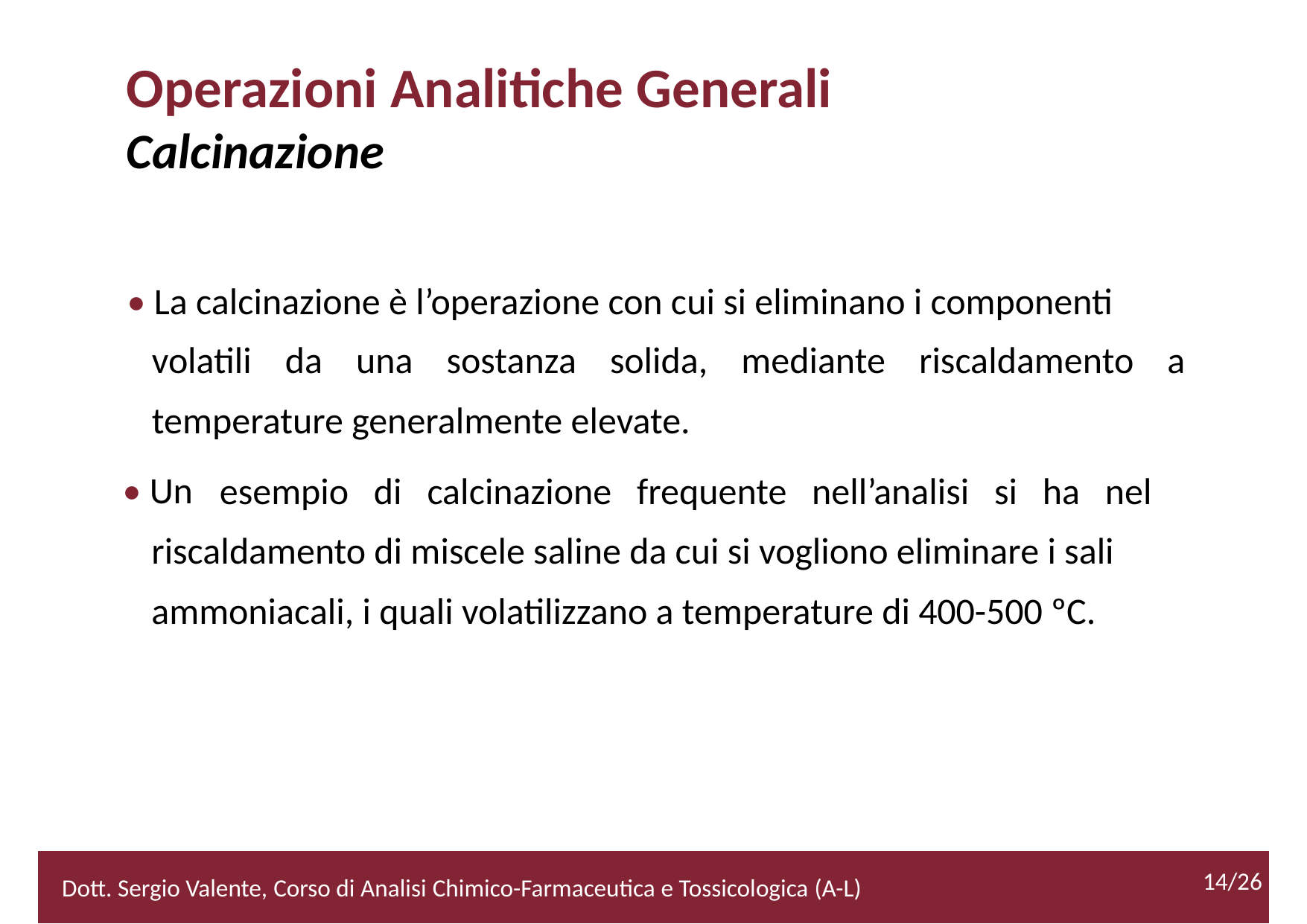

Operazioni Analitiche Generali
Calcinazione
• La calcinazione è l’operazione con cui si eliminano i componenti

	volatili    da    una    sostanza    solida,    mediante    riscaldamento    a

	temperature generalmente elevate.
• Un
esempio   di   calcinazione   frequente   nell’analisi   si   ha   nel
riscaldamento di miscele saline da cui si vogliono eliminare i sali

ammoniacali, i quali volatilizzano a temperature di 400-500 ºC.

14/26
2/52
Dott. Sergio Valente, Corso di Analisi Chimico-Farmaceutica e Tossicologica (A-L)